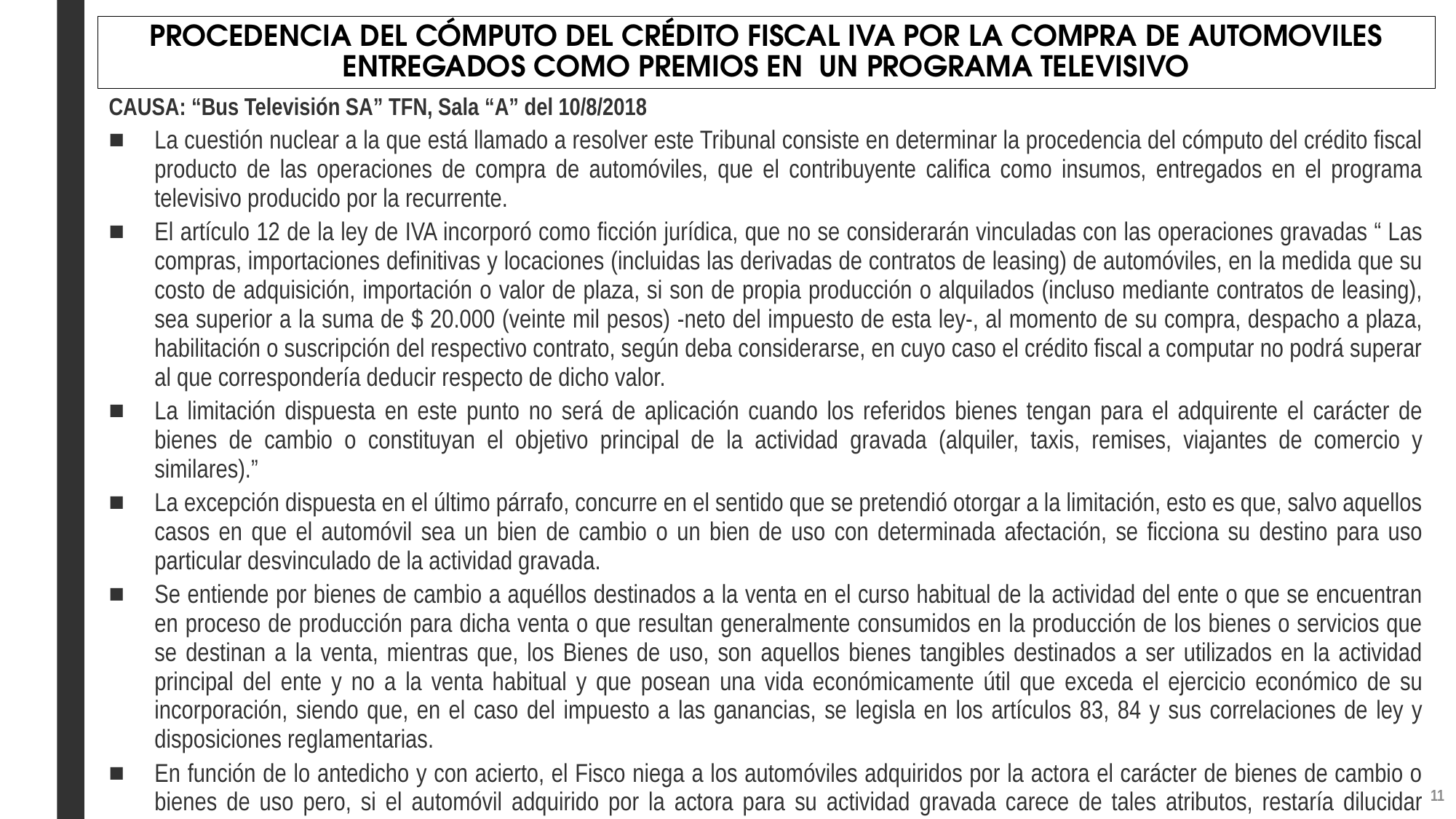

# PROCEDENCIA DEL CÓMPUTO DEL CRÉDITO FISCAL IVA POR LA COMPRA DE AUTOMOVILES ENTREGADOS COMO PREMIOS EN  UN PROGRAMA TELEVISIVO
CAUSA: “Bus Televisión SA” TFN, Sala “A” del 10/8/2018
La cuestión nuclear a la que está llamado a resolver este Tribunal consiste en determinar la procedencia del cómputo del crédito fiscal producto de las operaciones de compra de automóviles, que el contribuyente califica como insumos, entregados en el programa televisivo producido por la recurrente.
El artículo 12 de la ley de IVA incorporó como ficción jurídica, que no se considerarán vinculadas con las operaciones gravadas “ Las compras, importaciones definitivas y locaciones (incluidas las derivadas de contratos de leasing) de automóviles, en la medida que su costo de adquisición, importación o valor de plaza, si son de propia producción o alquilados (incluso mediante contratos de leasing), sea superior a la suma de $ 20.000 (veinte mil pesos) -neto del impuesto de esta ley-, al momento de su compra, despacho a plaza, habilitación o suscripción del respectivo contrato, según deba considerarse, en cuyo caso el crédito fiscal a computar no podrá superar al que correspondería deducir respecto de dicho valor.
La limitación dispuesta en este punto no será de aplicación cuando los referidos bienes tengan para el adquirente el carácter de bienes de cambio o constituyan el objetivo principal de la actividad gravada (alquiler, taxis, remises, viajantes de comercio y similares).”
La excepción dispuesta en el último párrafo, concurre en el sentido que se pretendió otorgar a la limitación, esto es que, salvo aquellos casos en que el automóvil sea un bien de cambio o un bien de uso con determinada afectación, se ficciona su destino para uso particular desvinculado de la actividad gravada.
Se entiende por bienes de cambio a aquéllos destinados a la venta en el curso habitual de la actividad del ente o que se encuentran en proceso de producción para dicha venta o que resultan generalmente consumidos en la producción de los bienes o servicios que se destinan a la venta, mientras que, los Bienes de uso, son aquellos bienes tangibles destinados a ser utilizados en la actividad principal del ente y no a la venta habitual y que posean una vida económicamente útil que exceda el ejercicio económico de su incorporación, siendo que, en el caso del impuesto a las ganancias, se legisla en los artículos 83, 84 y sus correlaciones de ley y disposiciones reglamentarias.
En función de lo antedicho y con acierto, el Fisco niega a los automóviles adquiridos por la actora el carácter de bienes de cambio o bienes de uso pero, si el automóvil adquirido por la actora para su actividad gravada carece de tales atributos, restaría dilucidar entonces en qué otro carácter podría incorporarse un automóvil al patrimonio de un responsable inscripto.
11